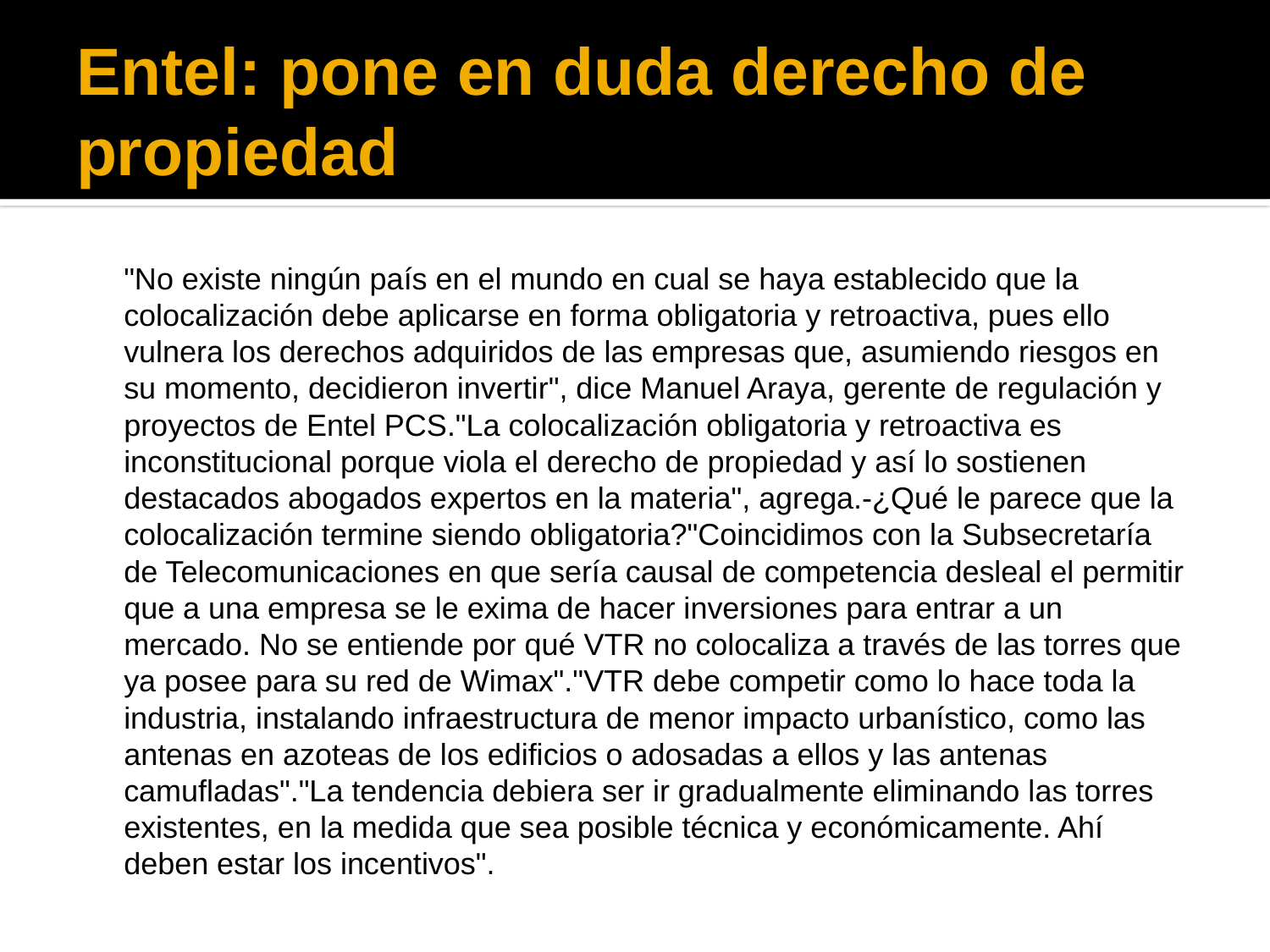

# Entel: pone en duda derecho de propiedad
	"No existe ningún país en el mundo en cual se haya establecido que la colocalización debe aplicarse en forma obligatoria y retroactiva, pues ello vulnera los derechos adquiridos de las empresas que, asumiendo riesgos en su momento, decidieron invertir", dice Manuel Araya, gerente de regulación y proyectos de Entel PCS."La colocalización obligatoria y retroactiva es inconstitucional porque viola el derecho de propiedad y así lo sostienen destacados abogados expertos en la materia", agrega.-¿Qué le parece que la colocalización termine siendo obligatoria?"Coincidimos con la Subsecretaría de Telecomunicaciones en que sería causal de competencia desleal el permitir que a una empresa se le exima de hacer inversiones para entrar a un mercado. No se entiende por qué VTR no colocaliza a través de las torres que ya posee para su red de Wimax"."VTR debe competir como lo hace toda la industria, instalando infraestructura de menor impacto urbanístico, como las antenas en azoteas de los edificios o adosadas a ellos y las antenas camufladas"."La tendencia debiera ser ir gradualmente eliminando las torres existentes, en la medida que sea posible técnica y económicamente. Ahí deben estar los incentivos".